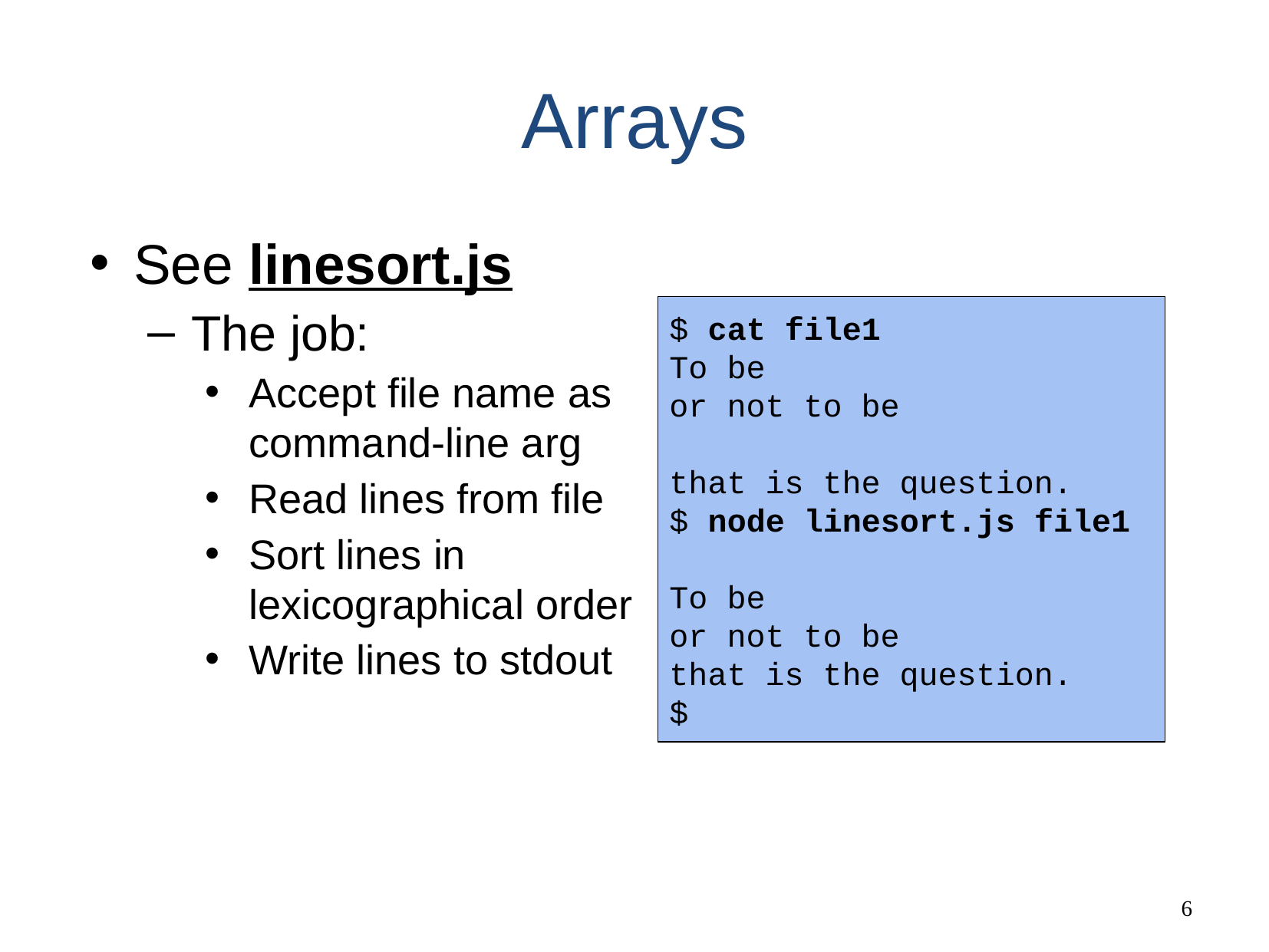

# Arrays
See linesort.js
The job:
Accept file name as
command-line arg
Read lines from file
Sort lines in
lexicographical order
Write lines to stdout

$ cat file1
To be
or not to be

that is the question.
$ node linesort.js file1

To be
or not to be
that is the question.
$
6